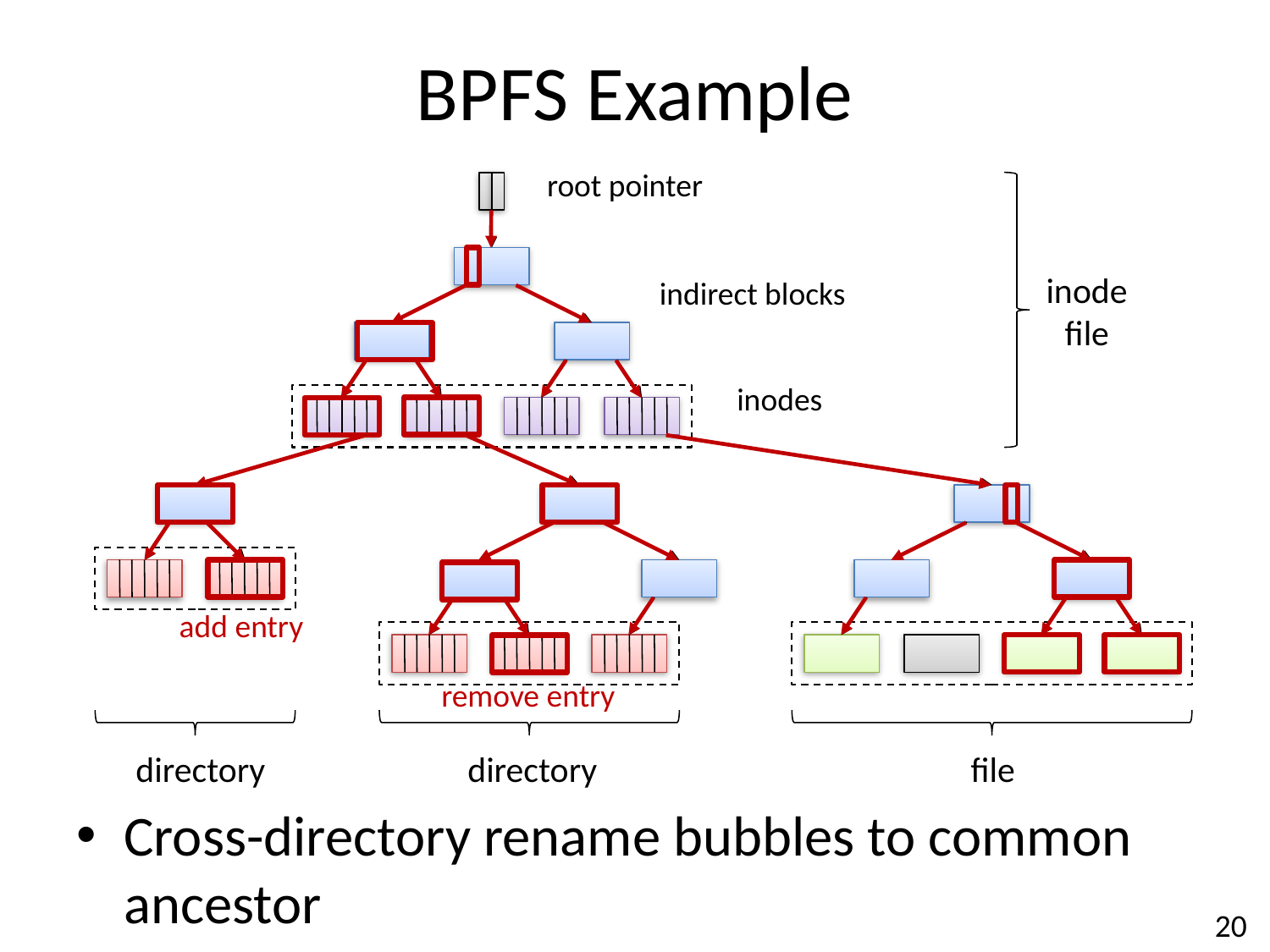

# BPFS Example
root pointer

add entry

remove entry

inode
file
indirect blocks

inodes

directory
directory
file
Cross-directory rename bubbles to common ancestor
20